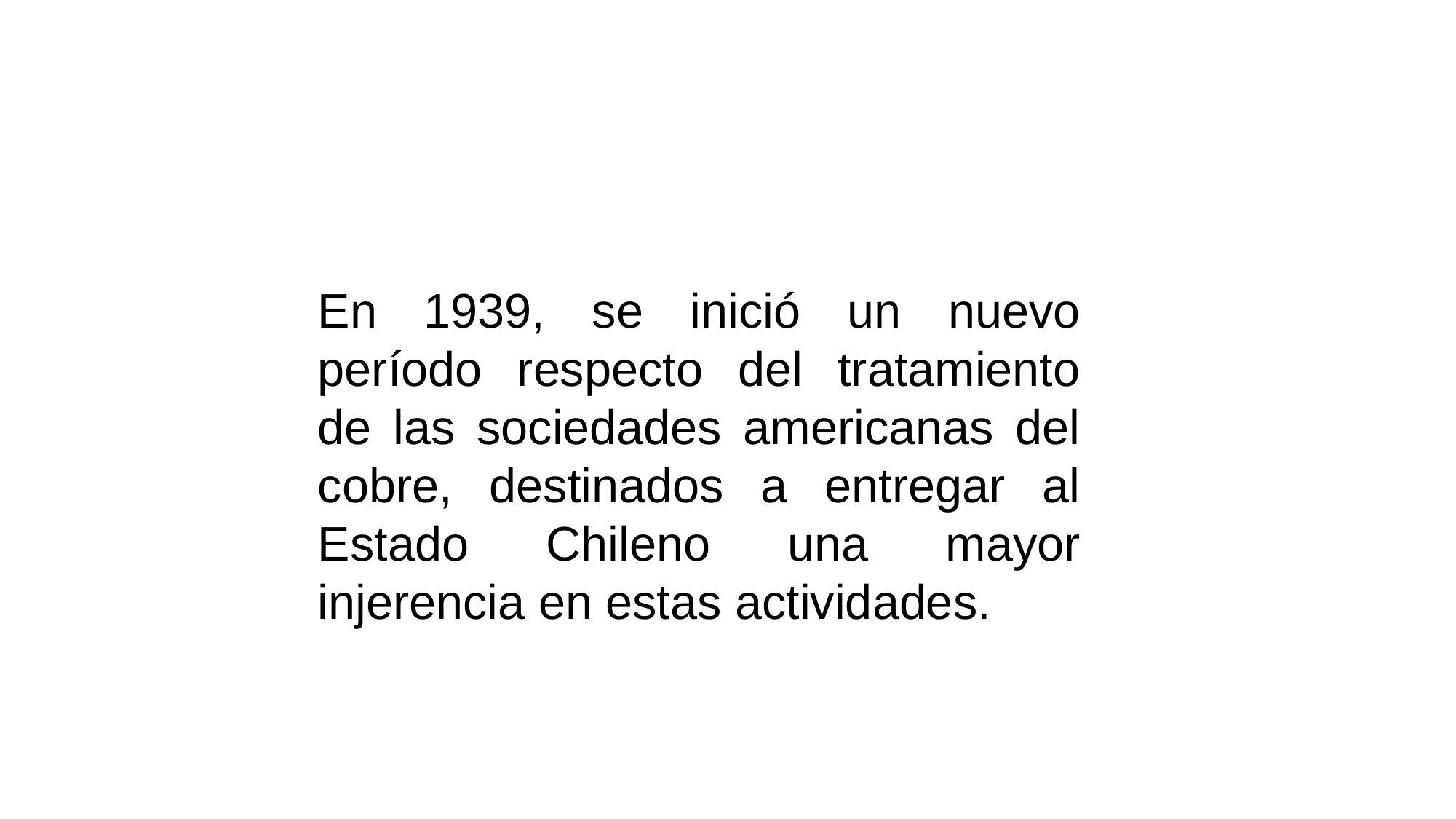

En 1939, se inició un nuevo período respecto del tratamiento de las sociedades americanas del cobre, destinados a entregar al Estado Chileno una mayor injerencia en estas actividades.